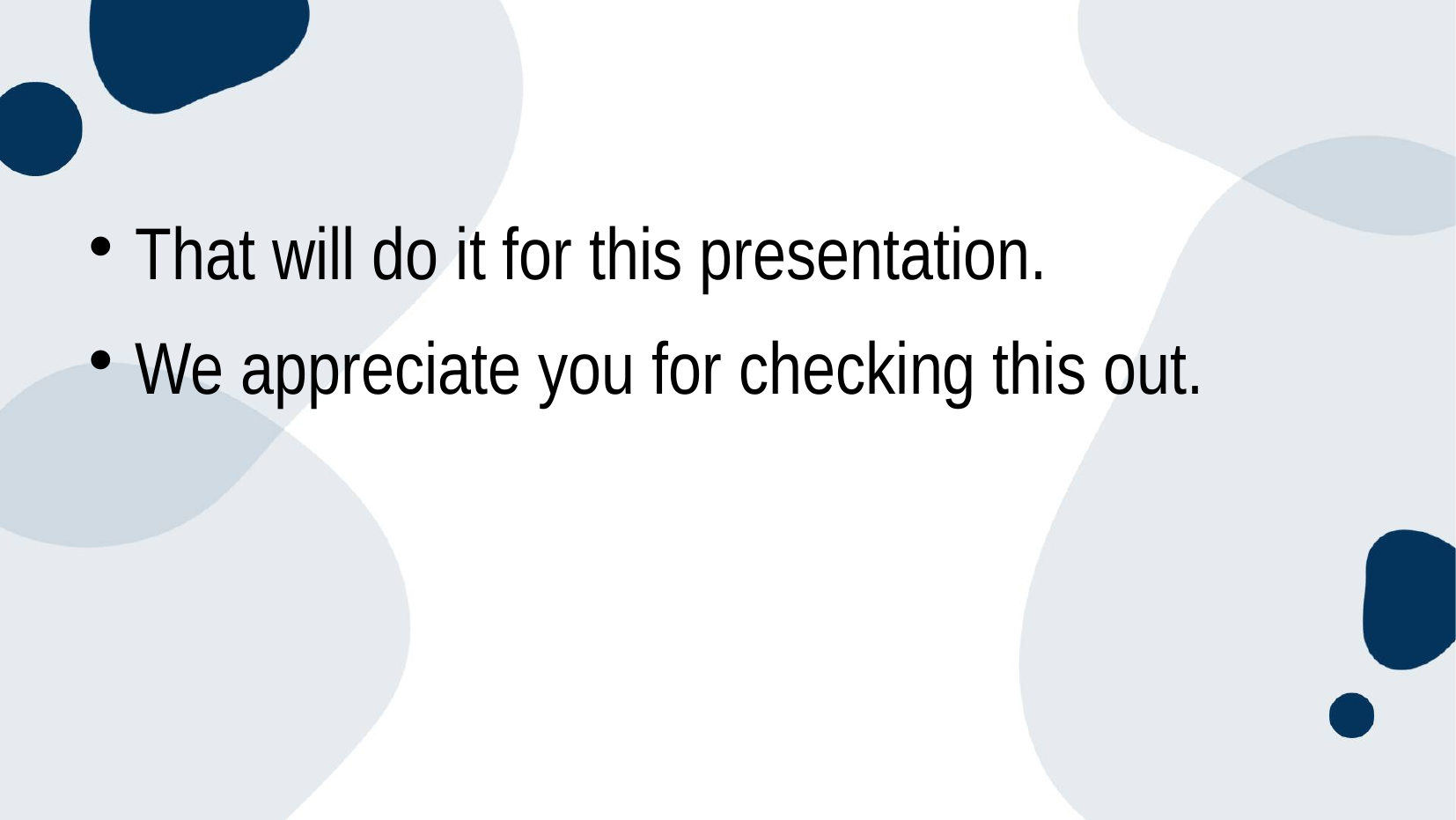

#
That will do it for this presentation.
We appreciate you for checking this out.